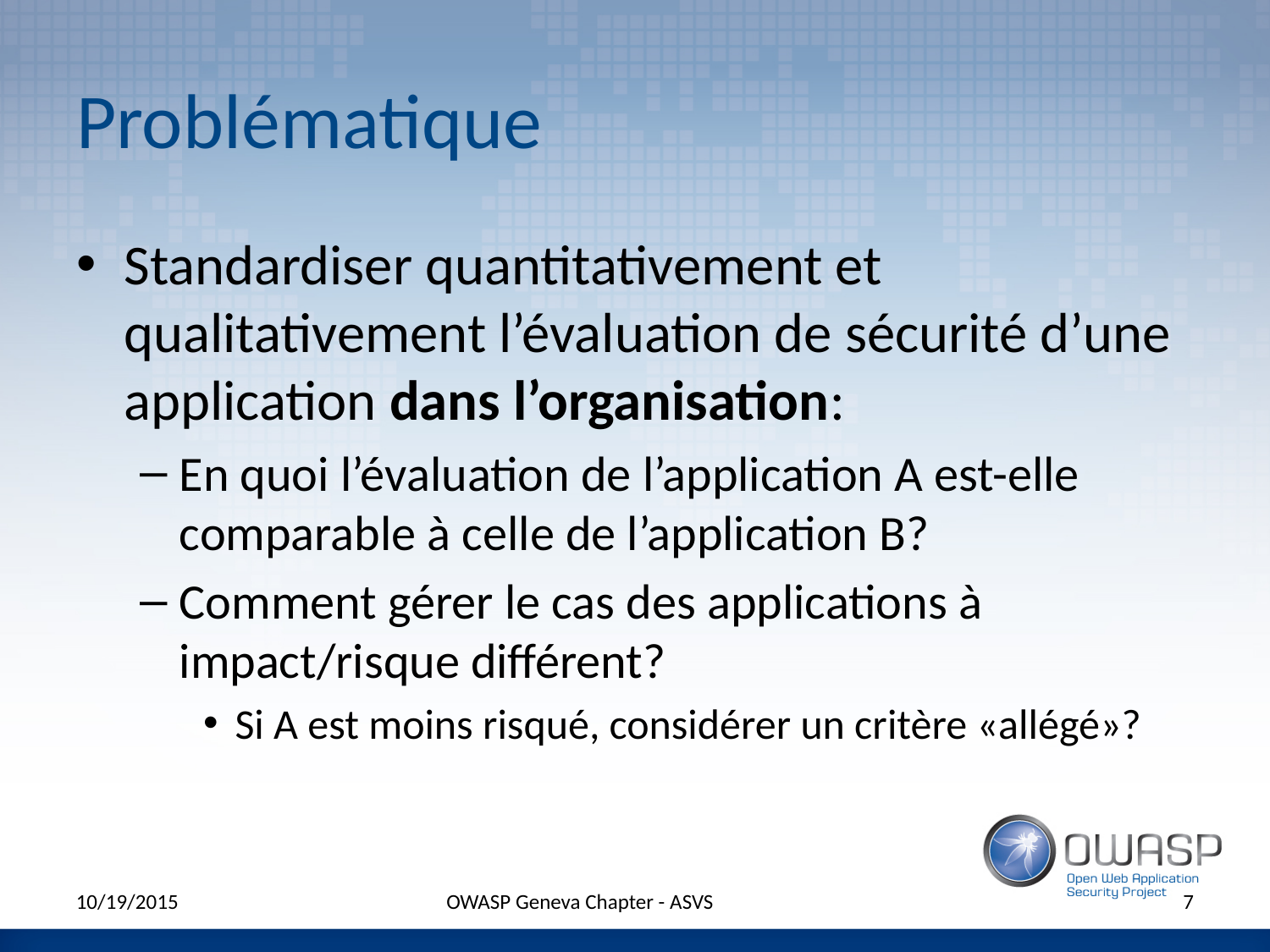

# Problématique
Standardiser quantitativement et qualitativement l’évaluation de sécurité d’une application dans l’organisation:
En quoi l’évaluation de l’application A est-elle comparable à celle de l’application B?
Comment gérer le cas des applications à impact/risque différent?
Si A est moins risqué, considérer un critère «allégé»?
10/19/2015
OWASP Geneva Chapter - ASVS
7